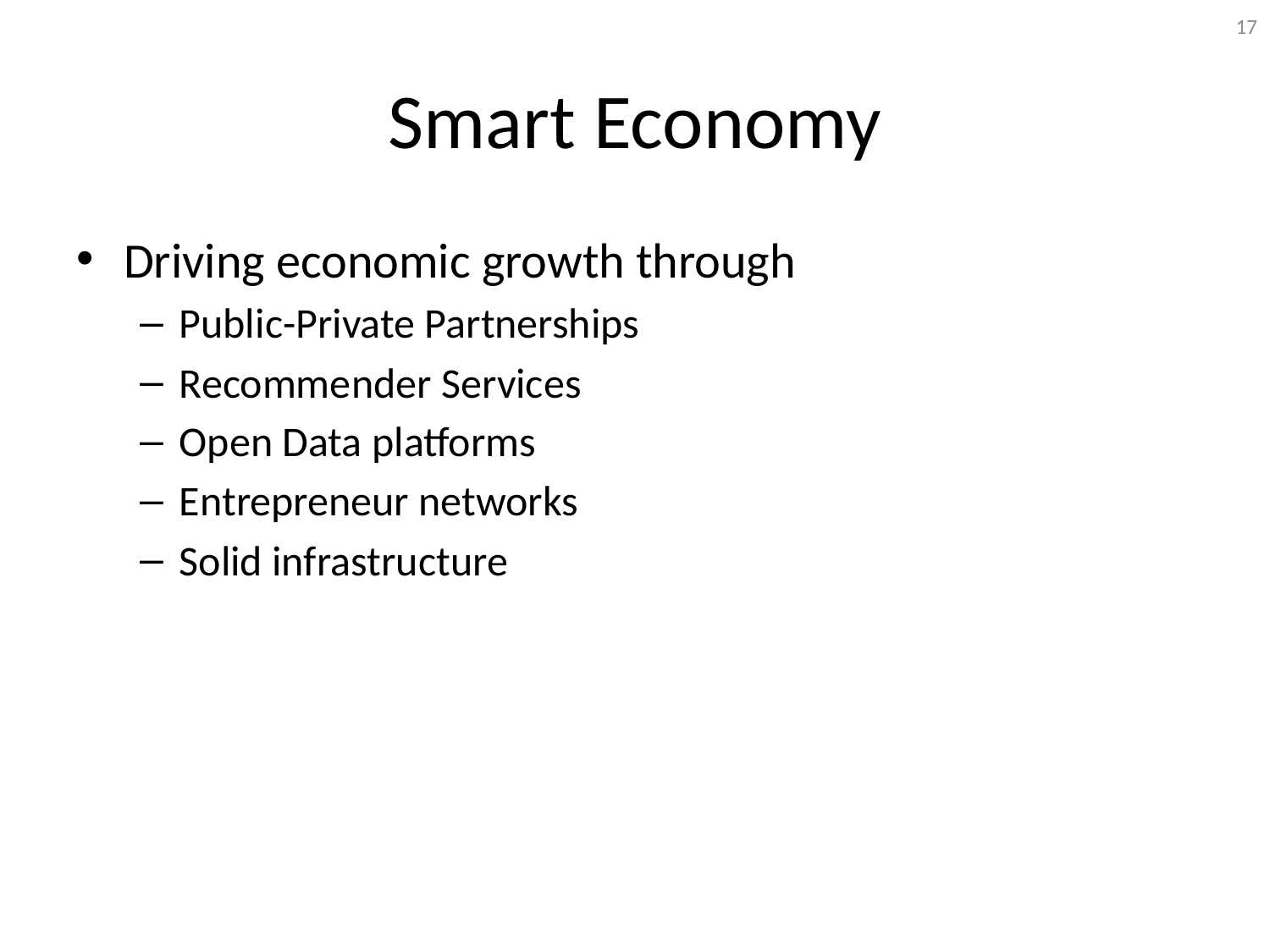

17
# Smart Economy
Driving economic growth through
Public-Private Partnerships
Recommender Services
Open Data platforms
Entrepreneur networks
Solid infrastructure